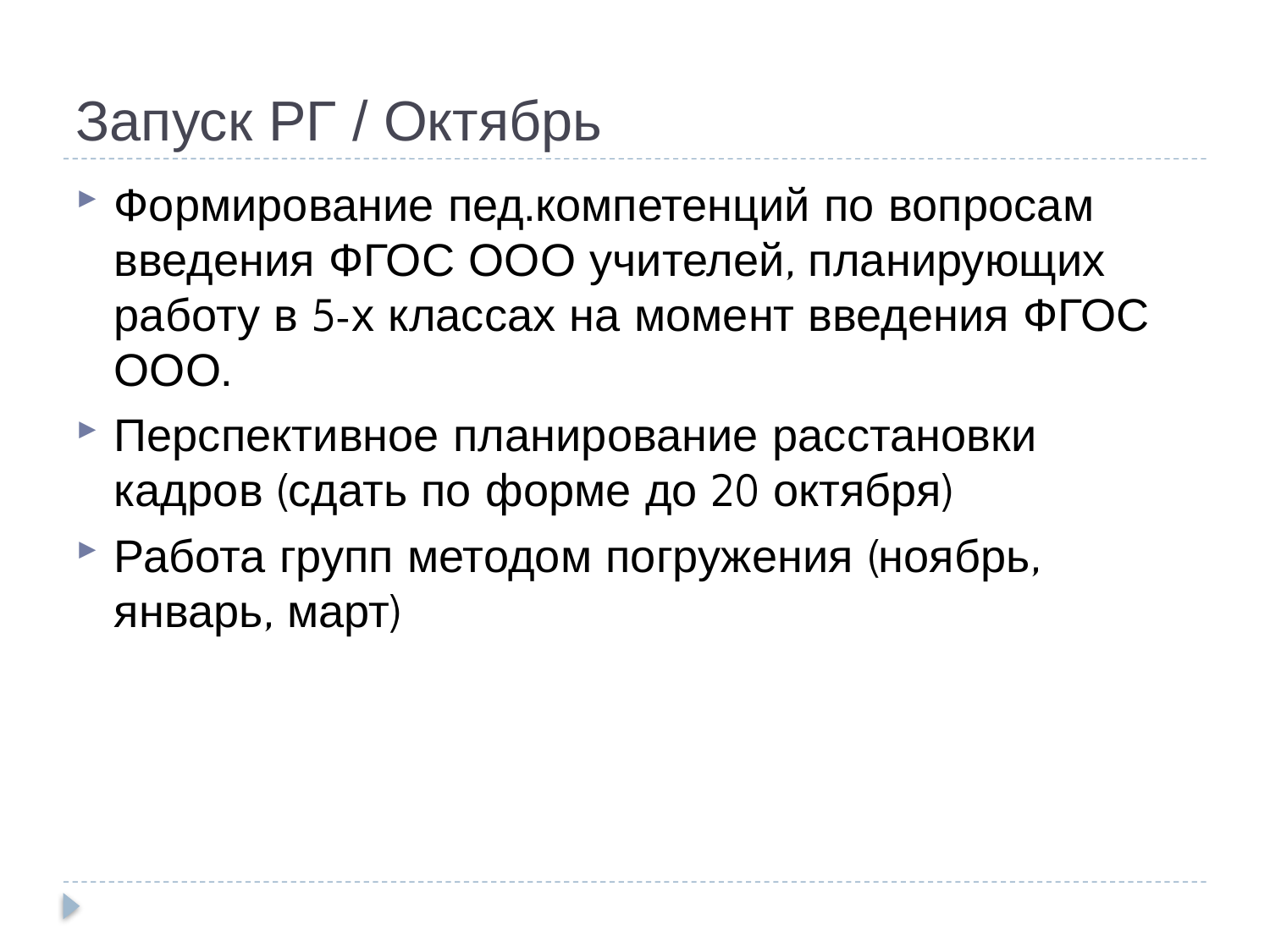

# Запуск РГ / Октябрь
Формирование пед.компетенций по вопросам введения ФГОС ООО учителей, планирующих работу в 5-х классах на момент введения ФГОС ООО.
Перспективное планирование расстановки кадров (сдать по форме до 20 октября)
Работа групп методом погружения (ноябрь, январь, март)